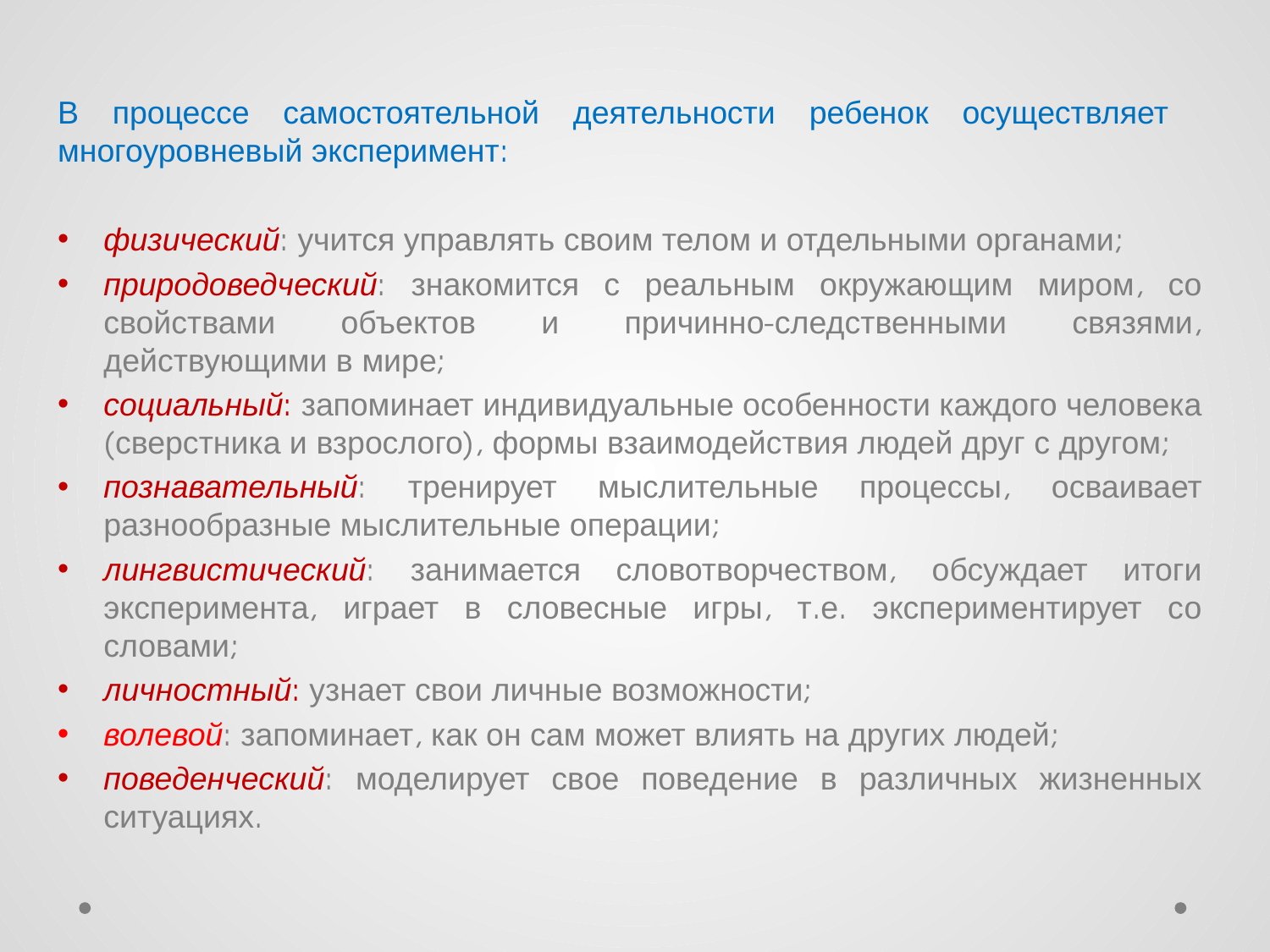

В процессе самостоятельной деятельности ребенок осуществляет  многоуровневый эксперимент:

физический: учится управлять своим телом и отдельными органами;
природоведческий: знакомится с реальным окружающим миром, со свойствами объектов и причинно-следственными связями, действующими в мире;
социальный: запоминает индивидуальные особенности каждого человека (сверстника и взрослого), формы взаимодействия людей друг с другом;
познавательный: тренирует мыслительные процессы, осваивает разнообразные мыслительные операции;
лингвистический: занимается словотворчеством, обсуждает итоги эксперимента, играет в словесные игры, т.е. экспериментирует со словами;
личностный: узнает свои личные возможности;
волевой: запоминает, как он сам может влиять на других людей;
поведенческий: моделирует свое поведение в различных жизненных ситуациях.